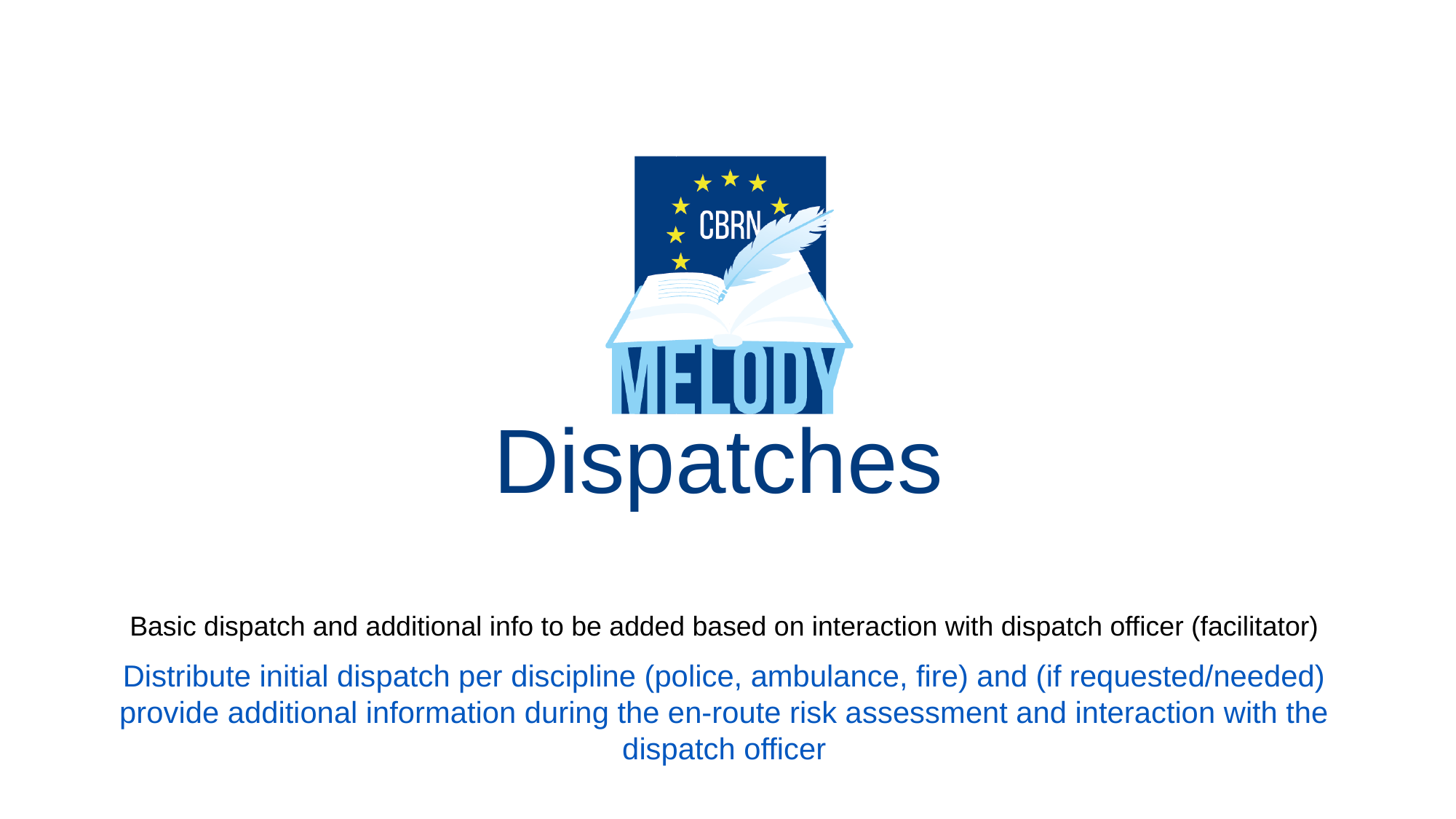

# Dispatches
Basic dispatch and additional info to be added based on interaction with dispatch officer (facilitator)
Distribute initial dispatch per discipline (police, ambulance, fire) and (if requested/needed) provide additional information during the en-route risk assessment and interaction with the dispatch officer